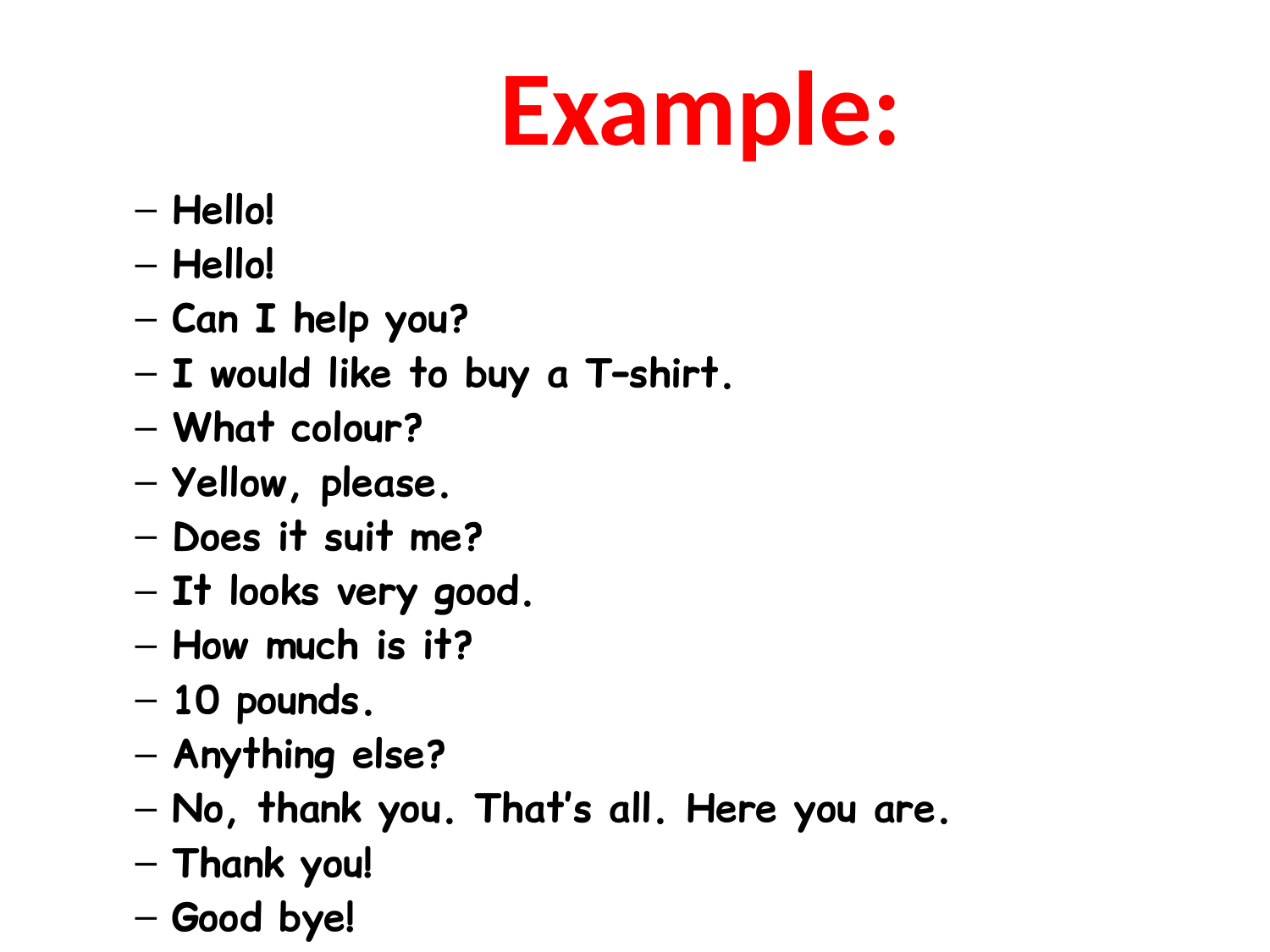

# Example:
Hello!
Hello!
Can I help you?
I would like to buy a T–shirt.
What colour?
Yellow, please.
Does it suit me?
It looks very good.
How much is it?
10 pounds.
Anything else?
No, thank you. That’s all. Here you are.
Thank you!
Good bye!